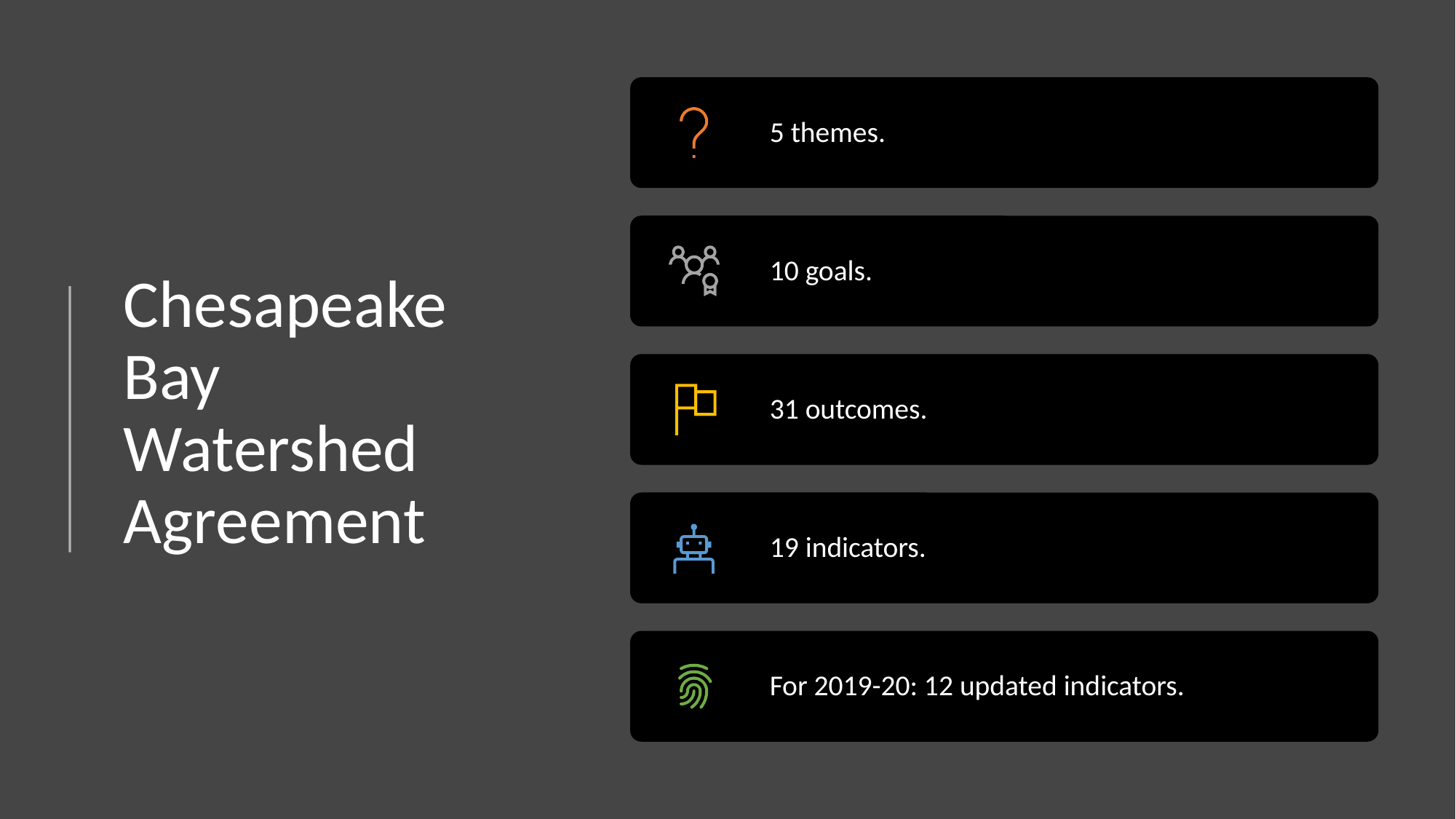

5 themes.
10 goals.
31 outcomes.
19 indicators.
For 2019-20: 12 updated indicators.
# Chesapeake Bay Watershed Agreement